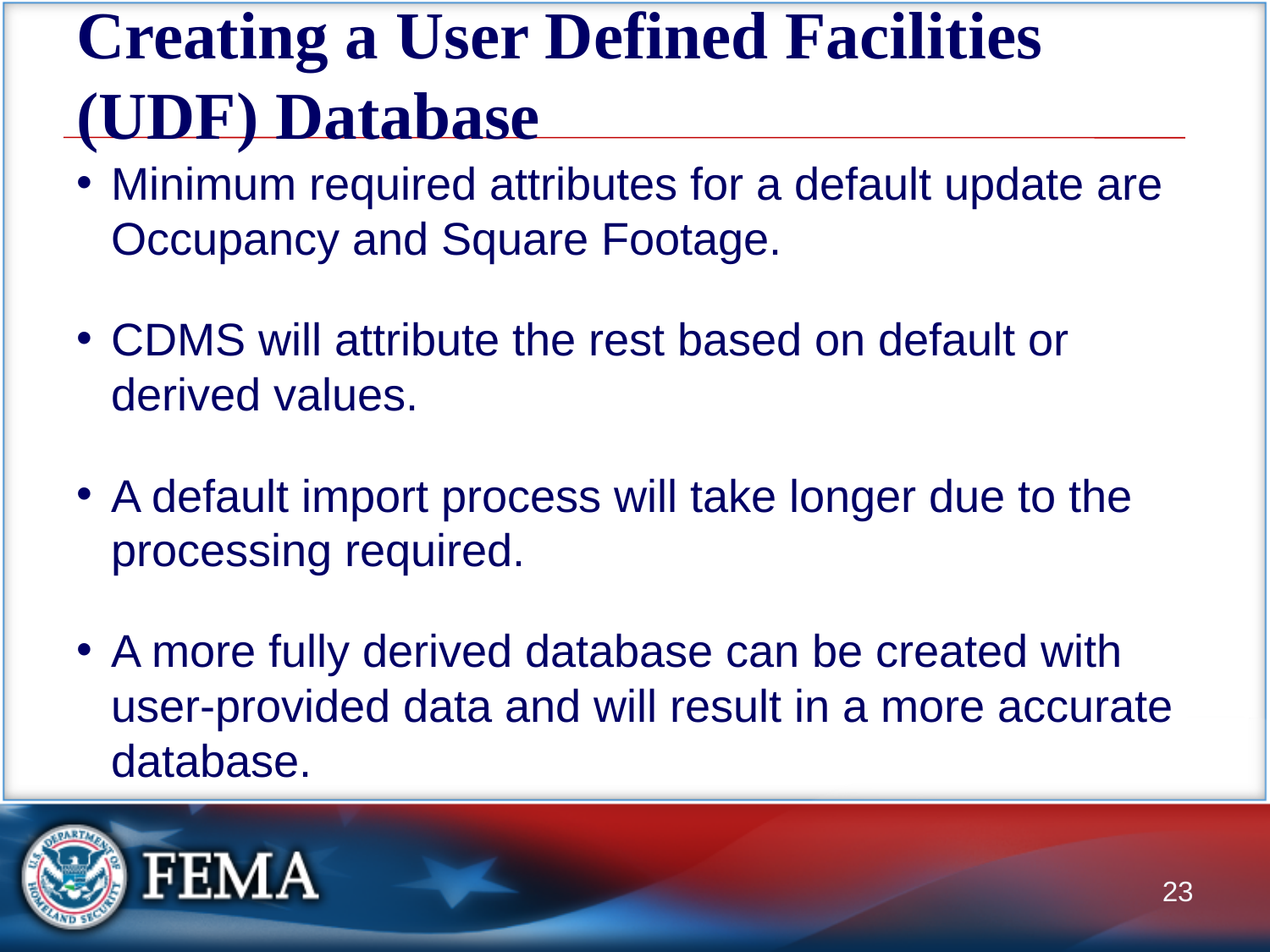

# Creating a User Defined Facilities (UDF) Database
Minimum required attributes for a default update are Occupancy and Square Footage.
CDMS will attribute the rest based on default or derived values.
A default import process will take longer due to the processing required.
A more fully derived database can be created with user-provided data and will result in a more accurate database.
23